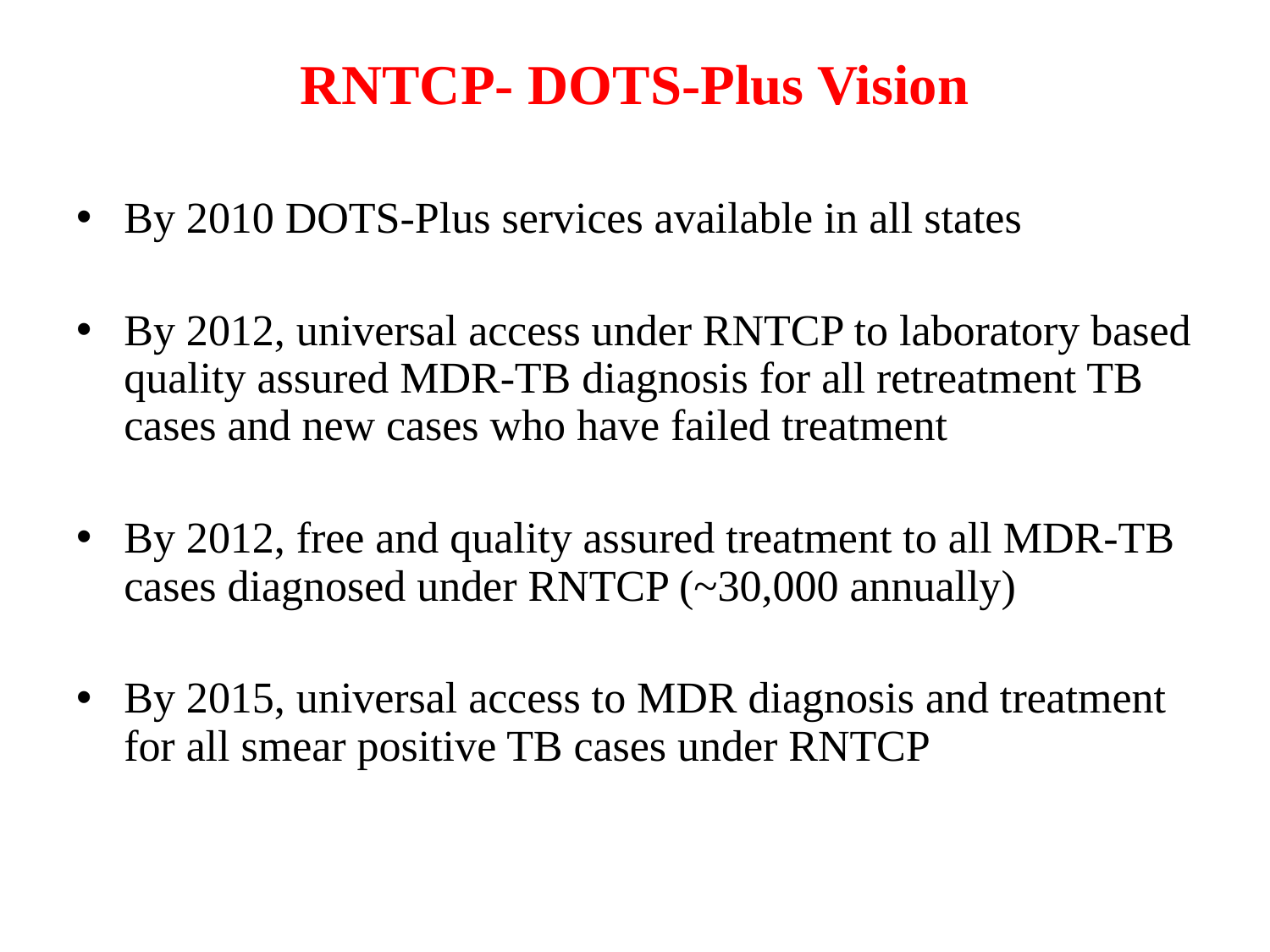

RNTCP- DOTS-Plus Vision

By 2010 DOTS-Plus services available in all states

By 2012, universal access under RNTCP to laboratory based quality assured MDR-TB diagnosis for all retreatment TB cases and new cases who have failed treatment

By 2012, free and quality assured treatment to all MDR-TB cases diagnosed under RNTCP (~30,000 annually)

By 2015, universal access to MDR diagnosis and treatment for all smear positive TB cases under RNTCP